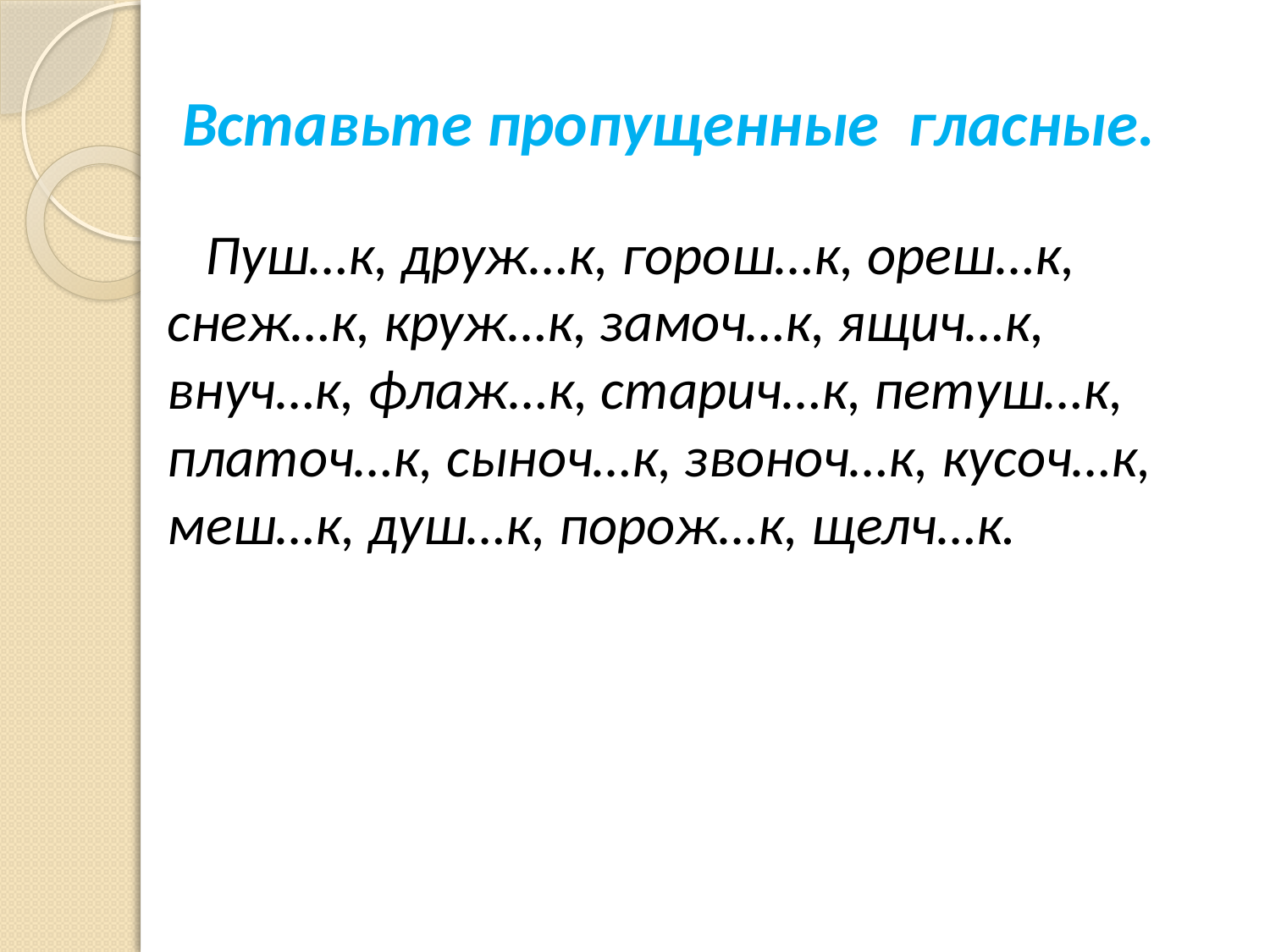

Вставьте пропущенные  гласные.

   Пуш…к, друж…к, горош…к, ореш…к, снеж…к, круж…к, замоч…к, ящич…к, внуч…к, флаж…к, старич…к, петуш…к, платоч…к, сыноч…к, звоноч…к, кусоч…к, меш…к, душ…к, порож…к, щелч…к.